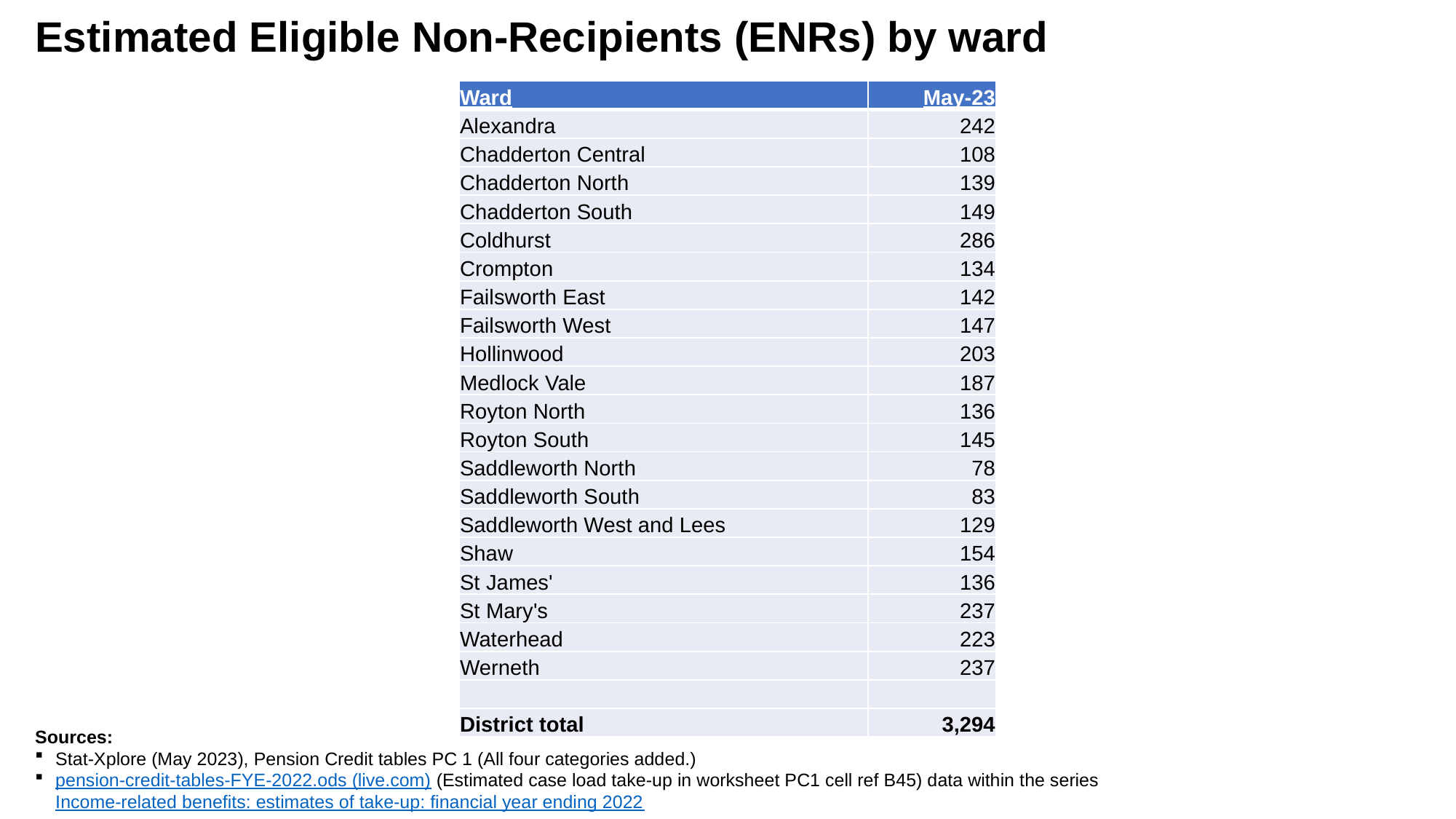

Estimated Eligible Non-Recipients (ENRs) by ward
Estimated Eligible Non-Recipients (ENRs) by ward
| Ward | May-23 |
| --- | --- |
| Alexandra | 242 |
| Chadderton Central | 108 |
| Chadderton North | 139 |
| Chadderton South | 149 |
| Coldhurst | 286 |
| Crompton | 134 |
| Failsworth East | 142 |
| Failsworth West | 147 |
| Hollinwood | 203 |
| Medlock Vale | 187 |
| Royton North | 136 |
| Royton South | 145 |
| Saddleworth North | 78 |
| Saddleworth South | 83 |
| Saddleworth West and Lees | 129 |
| Shaw | 154 |
| St James' | 136 |
| St Mary's | 237 |
| Waterhead | 223 |
| Werneth | 237 |
|  |  |
| District total | 3,294 |
Sources:
Stat-Xplore (May 2023), Pension Credit tables PC 1 (All four categories added.)
pension-credit-tables-FYE-2022.ods (live.com) (Estimated case load take-up in worksheet PC1 cell ref B45) data within the series  Income-related benefits: estimates of take-up: financial year ending 2022